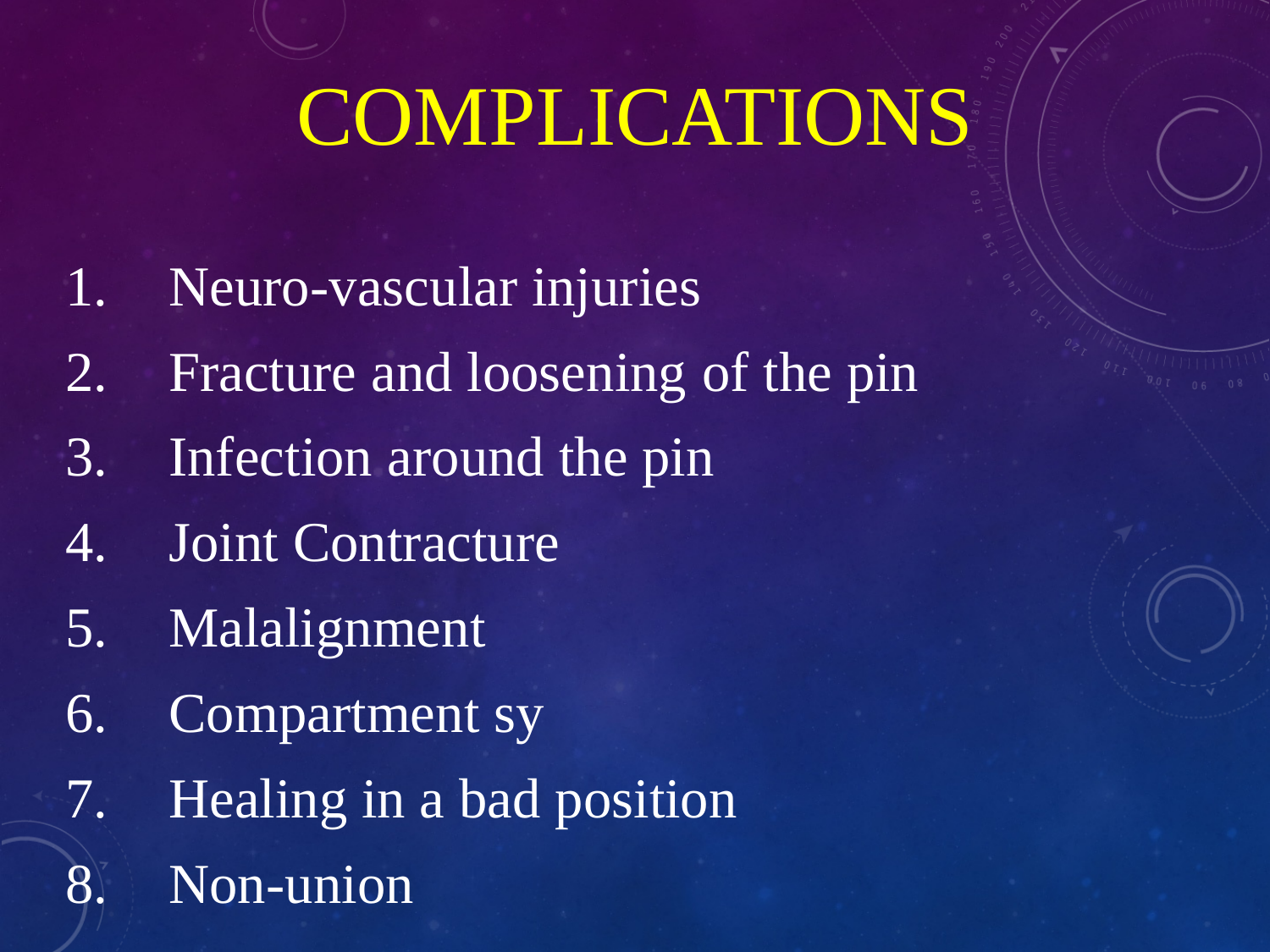

# complications
Neuro-vascular injuries
Fracture and loosening of the pin
Infection around the pin
Joint Contracture
Malalignment
Compartment sy
Healing in a bad position
Non-union